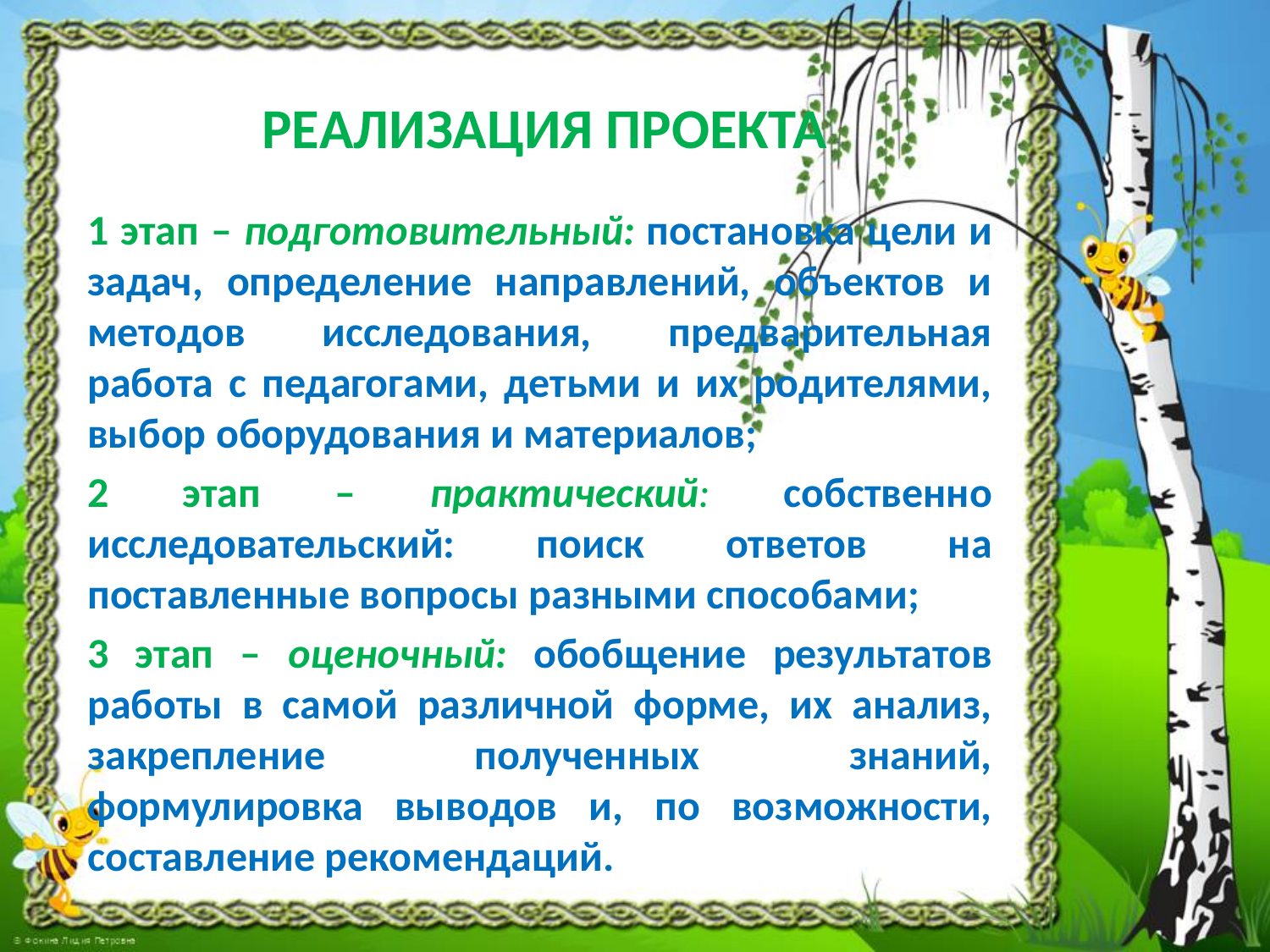

# РЕАЛИЗАЦИЯ ПРОЕКТА
1 этап – подготовительный: постановка цели и задач, определение направлений, объектов и методов исследования, предварительная работа с педагогами, детьми и их родителями, выбор оборудования и материалов;
2 этап – практический: собственно исследовательский: поиск ответов на поставленные вопросы разными способами;
3 этап – оценочный: обобщение результатов работы в самой различной форме, их анализ, закрепление полученных знаний, формулировка выводов и, по возможности, составление рекомендаций.